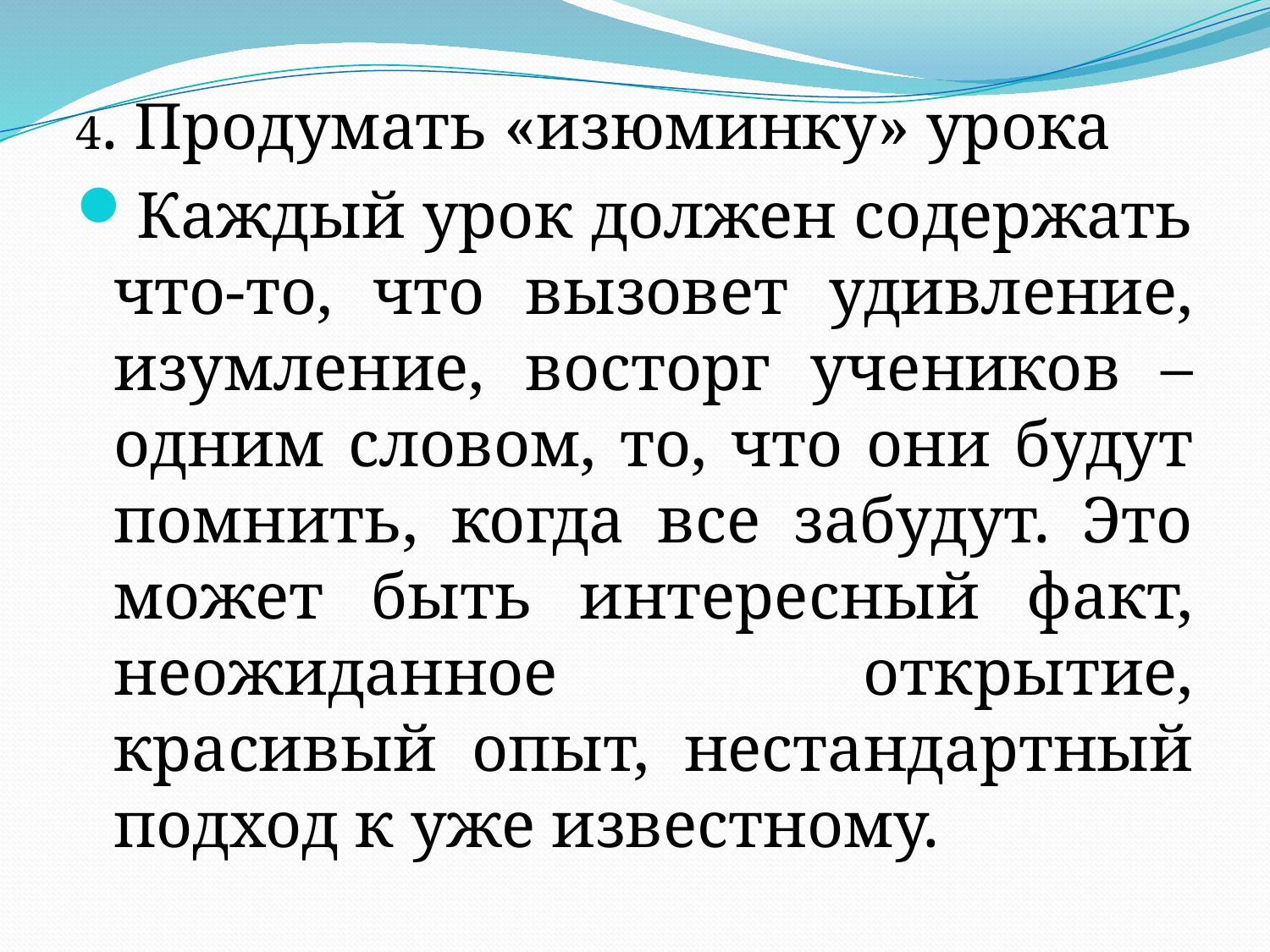

4. Продумать «изюминку» урока
Каждый урок должен содержать что-то, что вызовет удивление, изумление, восторг учеников – одним словом, то, что они будут помнить, когда все забудут. Это может быть интересный факт, неожиданное открытие, красивый опыт, нестандартный подход к уже известному.